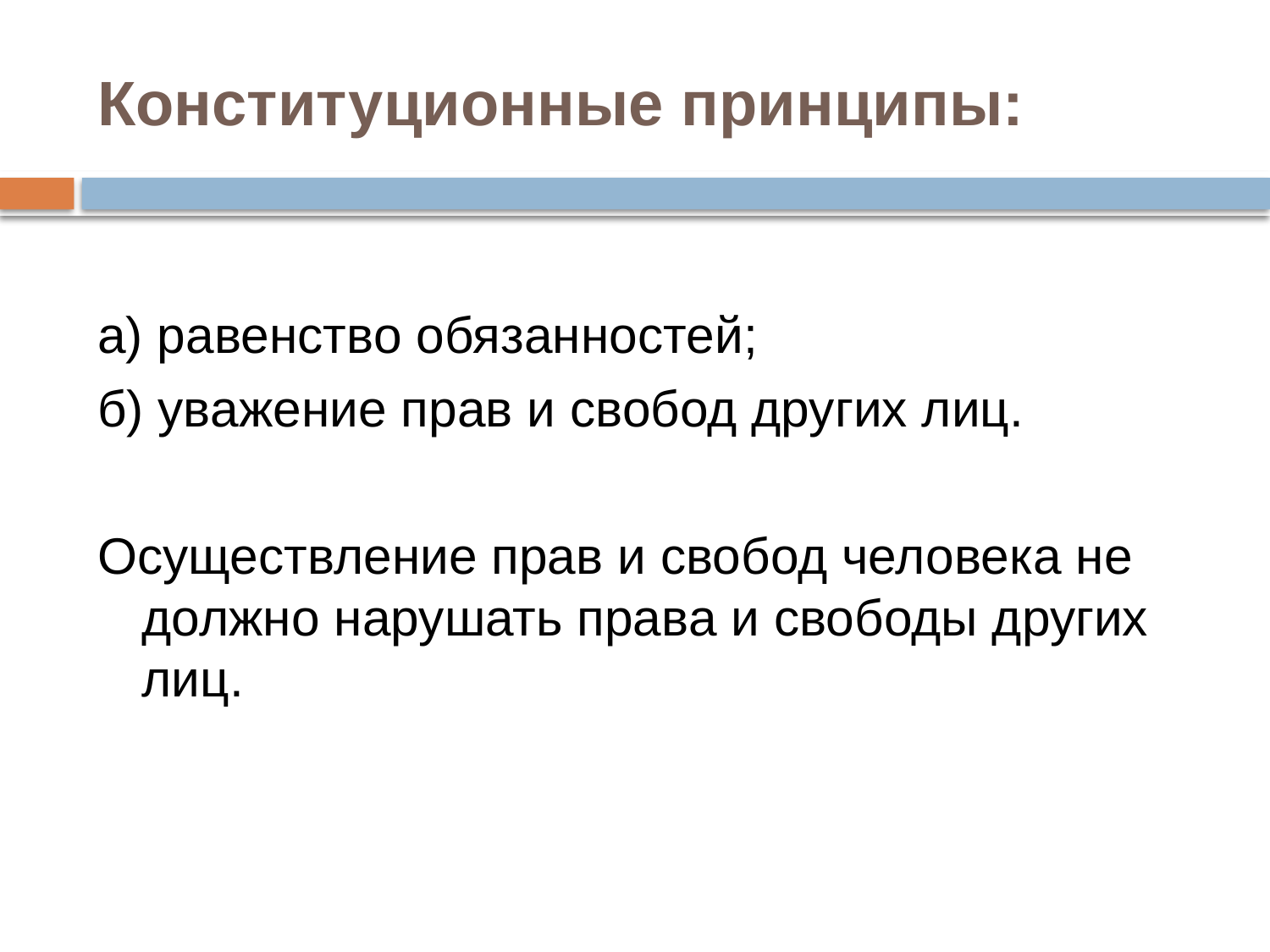

# Конституционные принципы:
а) равенство обязанностей;
б) уважение прав и свобод других лиц.

Осуществление прав и свобод человека не должно нарушать права и свободы других лиц.